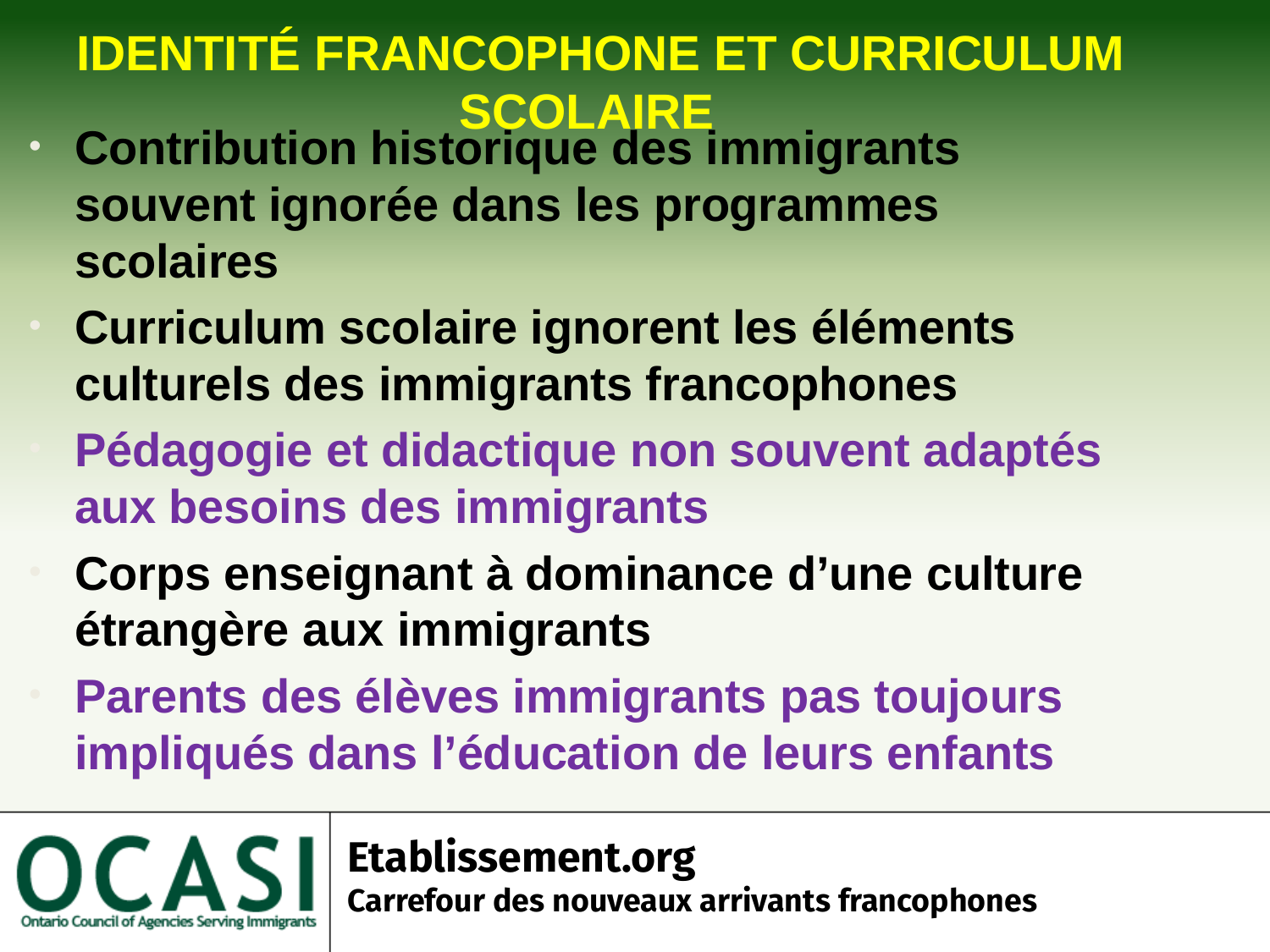

IDENTITÉ FRANCOPHONE ET CURRICULUM SCOLAIRE
Contribution historique des immigrants souvent ignorée dans les programmes scolaires
Curriculum scolaire ignorent les éléments culturels des immigrants francophones
Pédagogie et didactique non souvent adaptés aux besoins des immigrants
Corps enseignant à dominance d’une culture étrangère aux immigrants
Parents des élèves immigrants pas toujours impliqués dans l’éducation de leurs enfants
Etablissement.org
Carrefour des nouveaux arrivants francophones